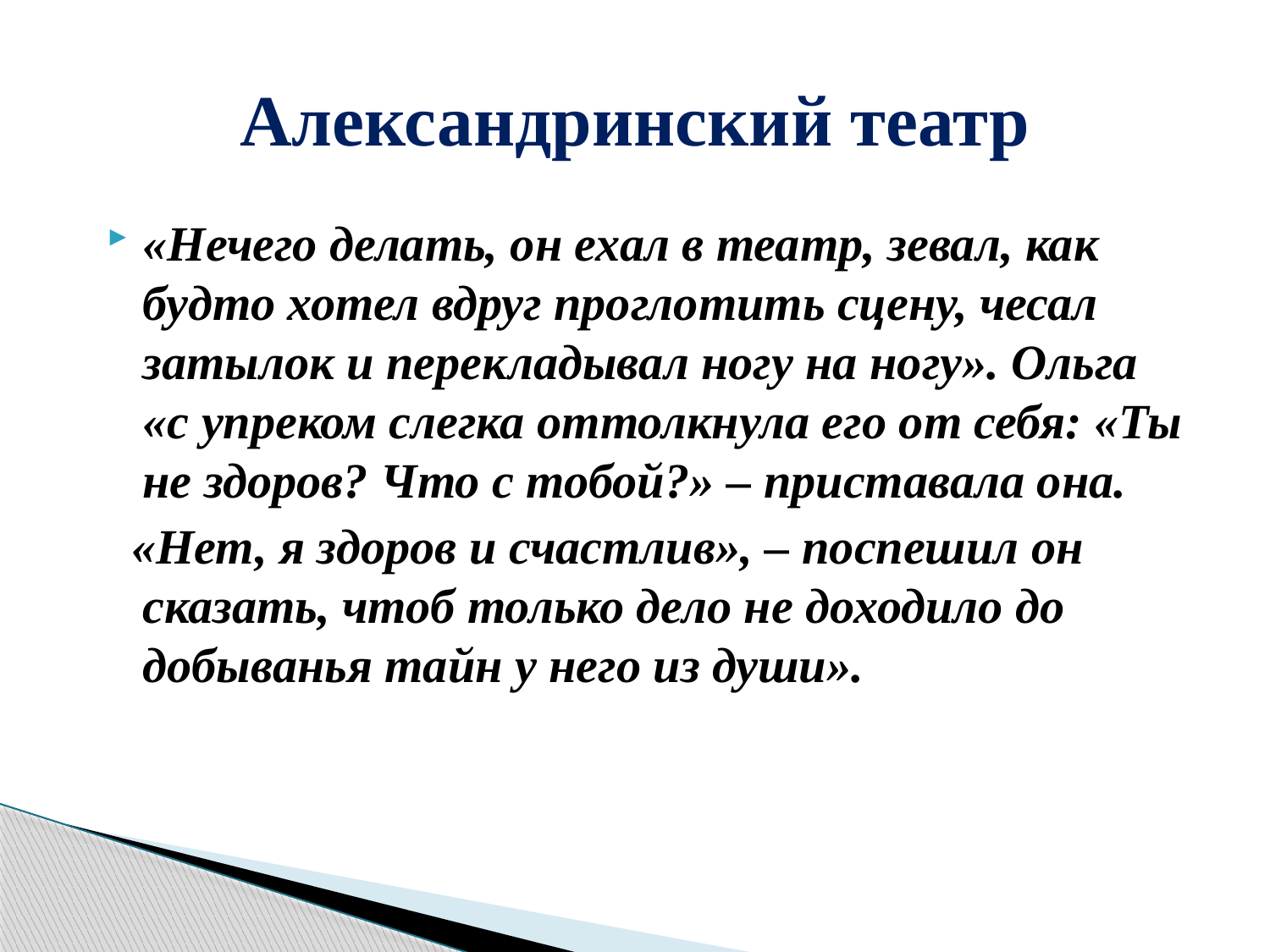

# Александринский театр
«Нечего делать, он ехал в театр, зевал, как будто хотел вдруг проглотить сцену, чесал затылок и перекладывал ногу на ногу». Ольга «с упреком слегка оттолкнула его от себя: «Ты не здоров? Что с тобой?» – приставала она.
  «Нет, я здоров и счастлив», – поспешил он сказать, чтоб только дело не доходило до добыванья тайн у него из души».